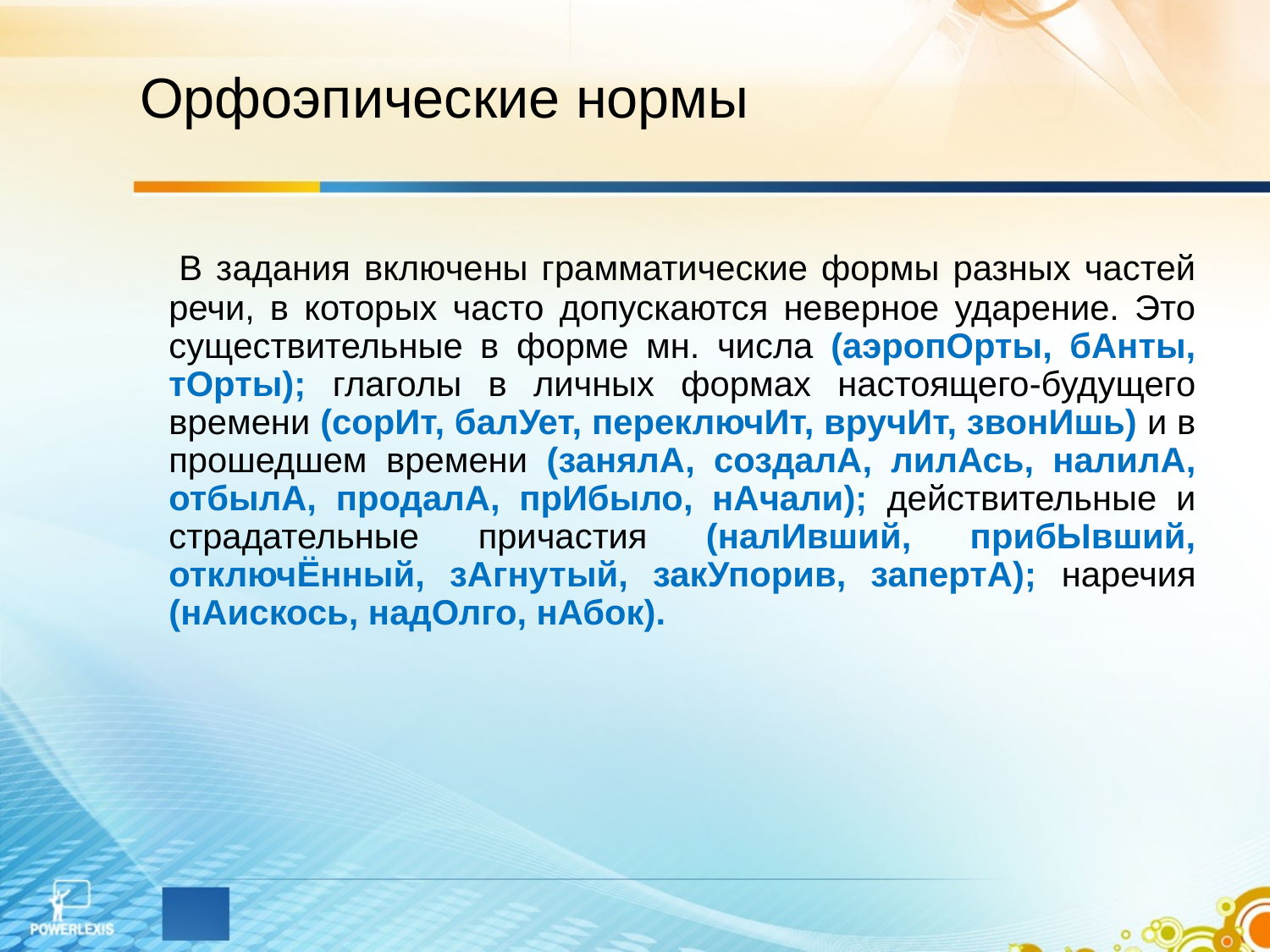

# Орфоэпические нормы
   В задания включены грамматические формы разных частей речи, в которых часто допускаются неверное ударение. Это существительные в форме мн. числа (аэропОрты, бАнты, тОрты); глаголы в личных формах настоящего-будущего времени (сорИт, балУет, переключИт, вручИт, звонИшь) и в прошедшем времени (занялА, создалА, лилАсь, налилА, отбылА, продалА, прИбыло, нАчали); действительные и страдательные причастия (налИвший, прибЫвший, отключЁнный, зАгнутый, закУпорив, запертА); наречия (нАискось, надОлго, нАбок).